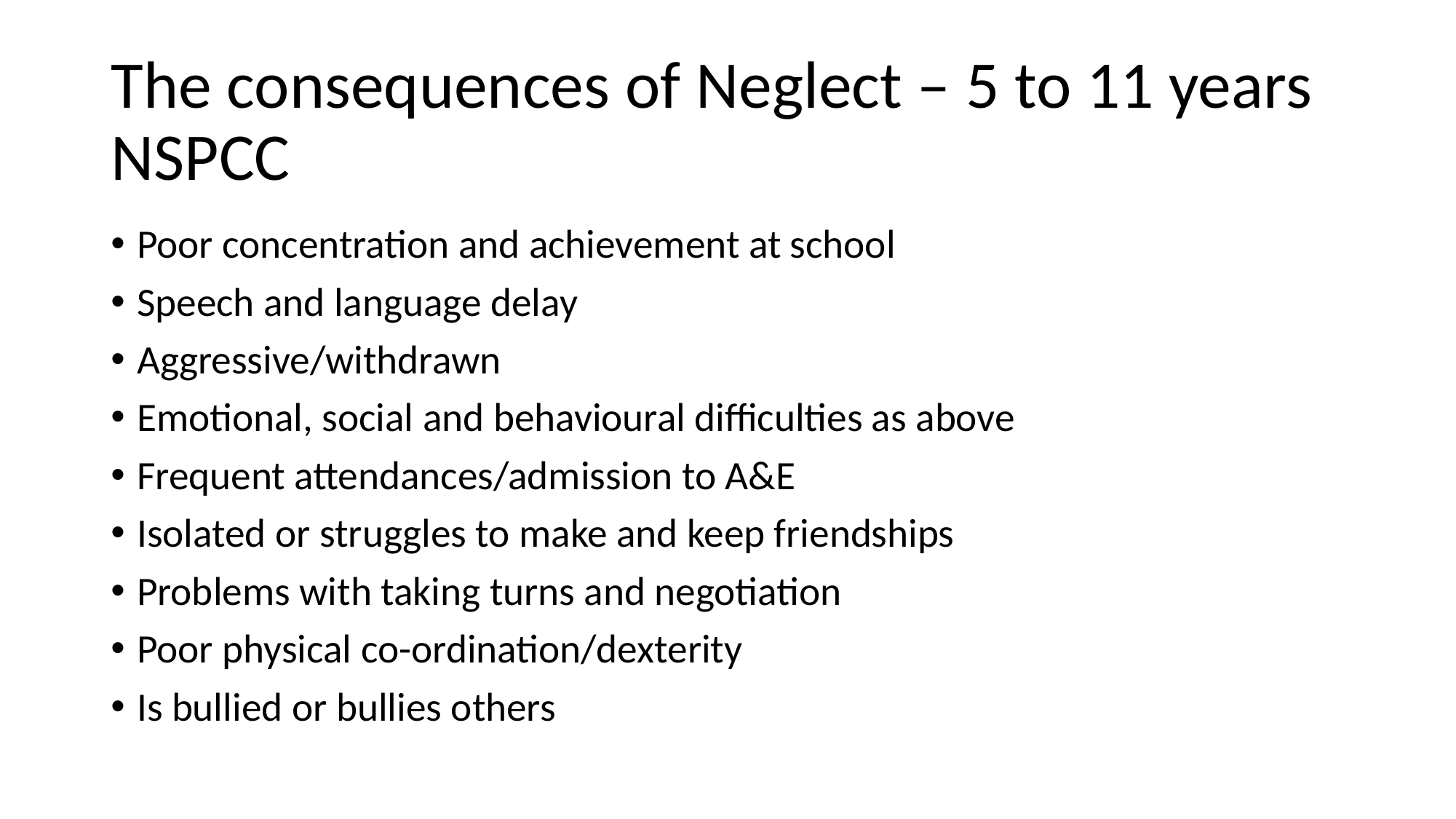

# The consequences of Neglect – 5 to 11 years NSPCC
Poor concentration and achievement at school
Speech and language delay
Aggressive/withdrawn
Emotional, social and behavioural difficulties as above
Frequent attendances/admission to A&E
Isolated or struggles to make and keep friendships
Problems with taking turns and negotiation
Poor physical co-ordination/dexterity
Is bullied or bullies others